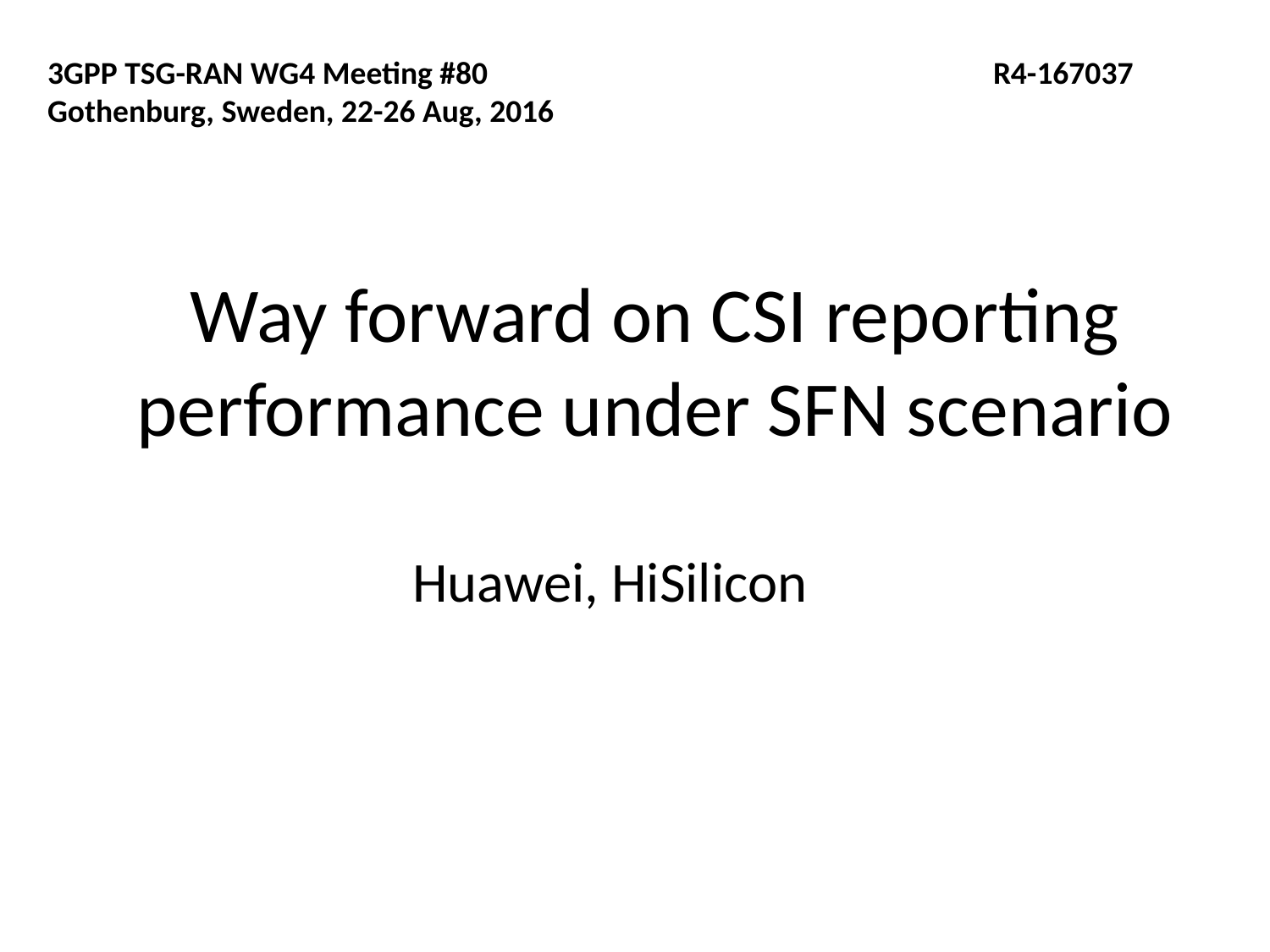

3GPP TSG-RAN WG4 Meeting #80 	                                                             R4-167037
Gothenburg, Sweden, 22-26 Aug, 2016

# Way forward on CSI reporting performance under SFN scenario
Huawei, HiSilicon